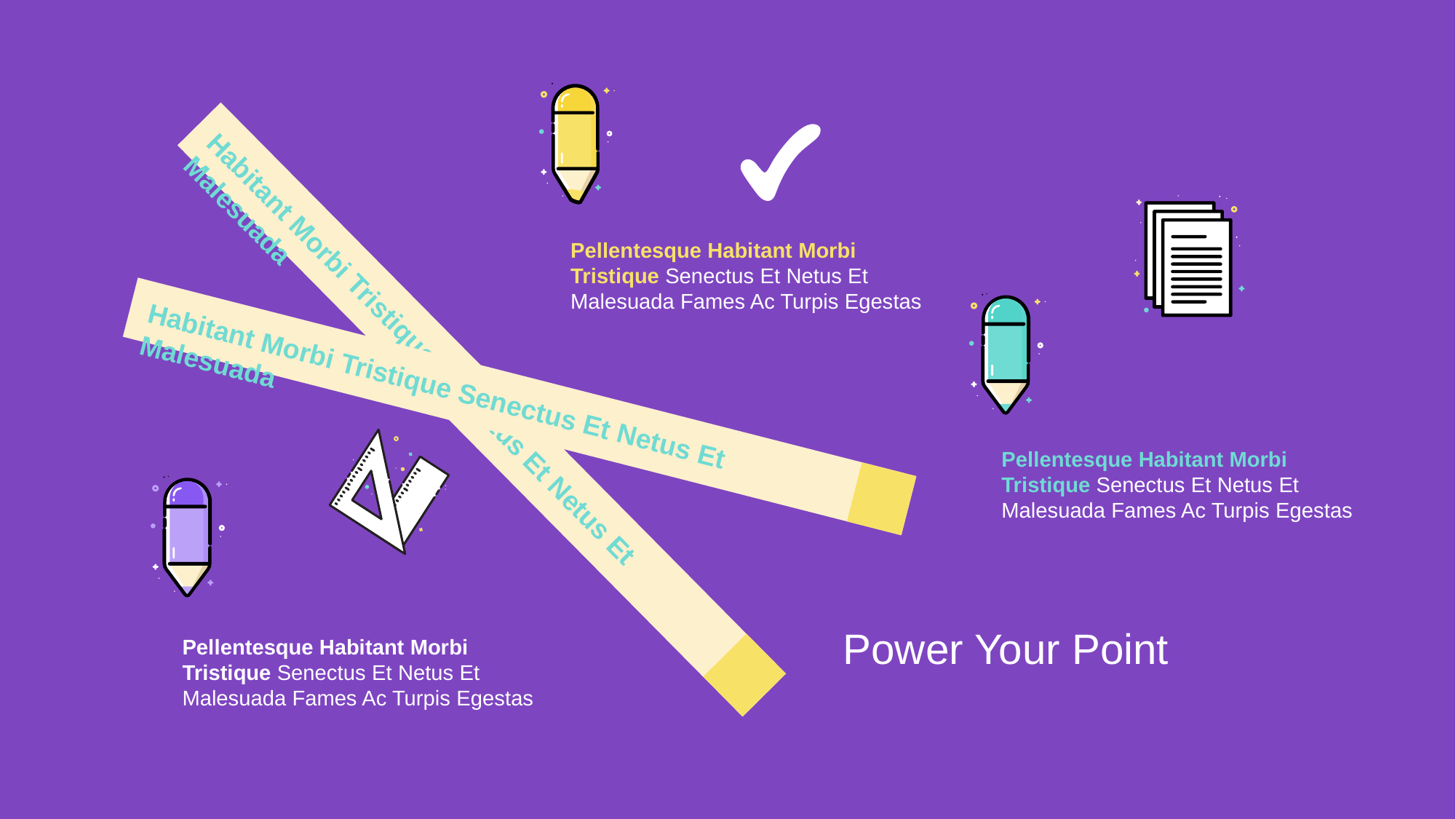

Habitant Morbi Tristique Senectus Et Netus Et Malesuada

Habitant Morbi Tristique Senectus Et Netus Et Malesuada

Pellentesque Habitant Morbi Tristique Senectus Et Netus Et Malesuada Fames Ac Turpis Egestas

Pellentesque Habitant Morbi Tristique Senectus Et Netus Et Malesuada Fames Ac Turpis Egestas

Power Your Point
Pellentesque Habitant Morbi Tristique Senectus Et Netus Et Malesuada Fames Ac Turpis Egestas